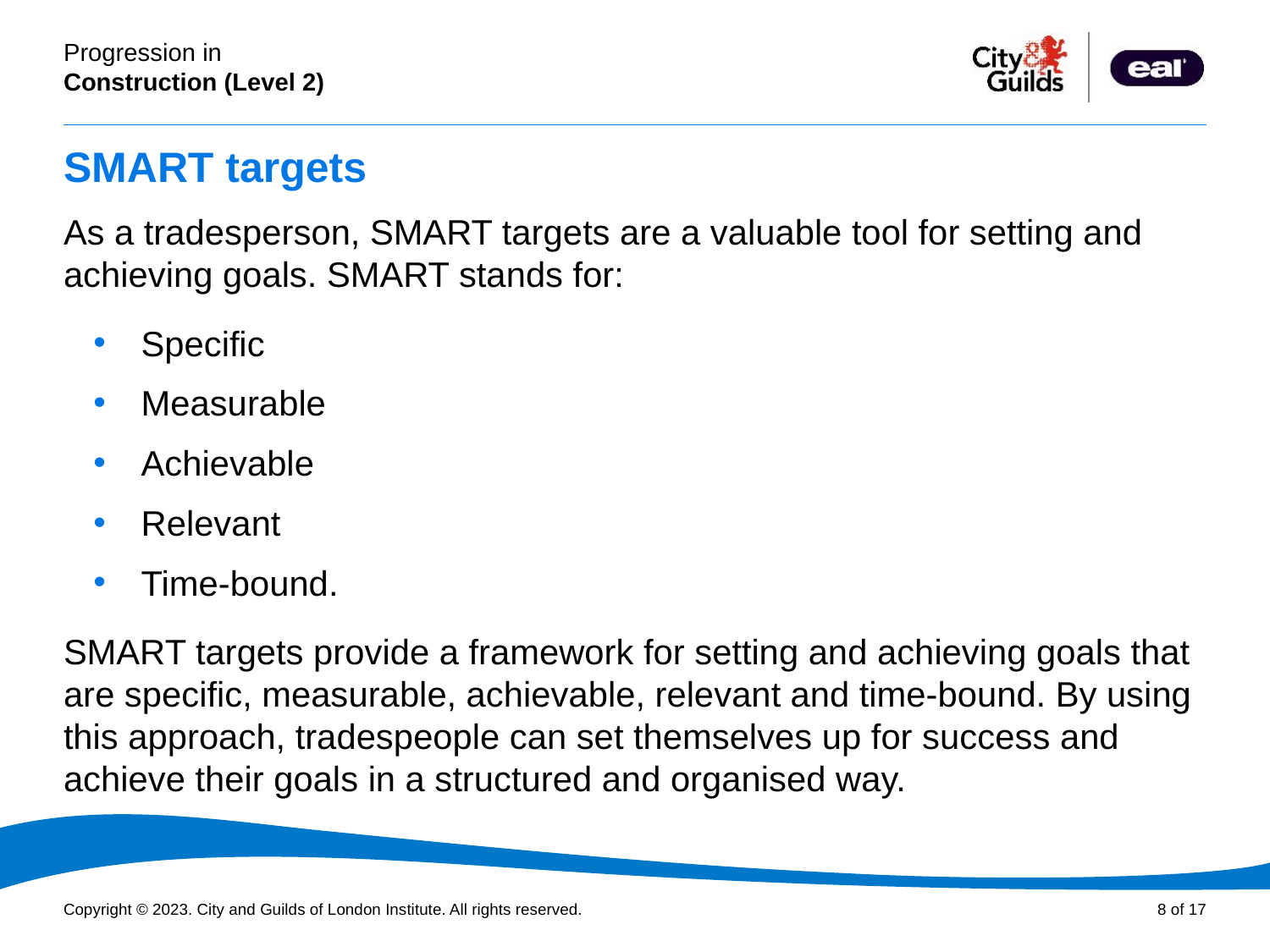

# SMART targets
As a tradesperson, SMART targets are a valuable tool for setting and achieving goals. SMART stands for:
Specific
Measurable
Achievable
Relevant
Time-bound.
SMART targets provide a framework for setting and achieving goals that are specific, measurable, achievable, relevant and time-bound. By using this approach, tradespeople can set themselves up for success and achieve their goals in a structured and organised way.